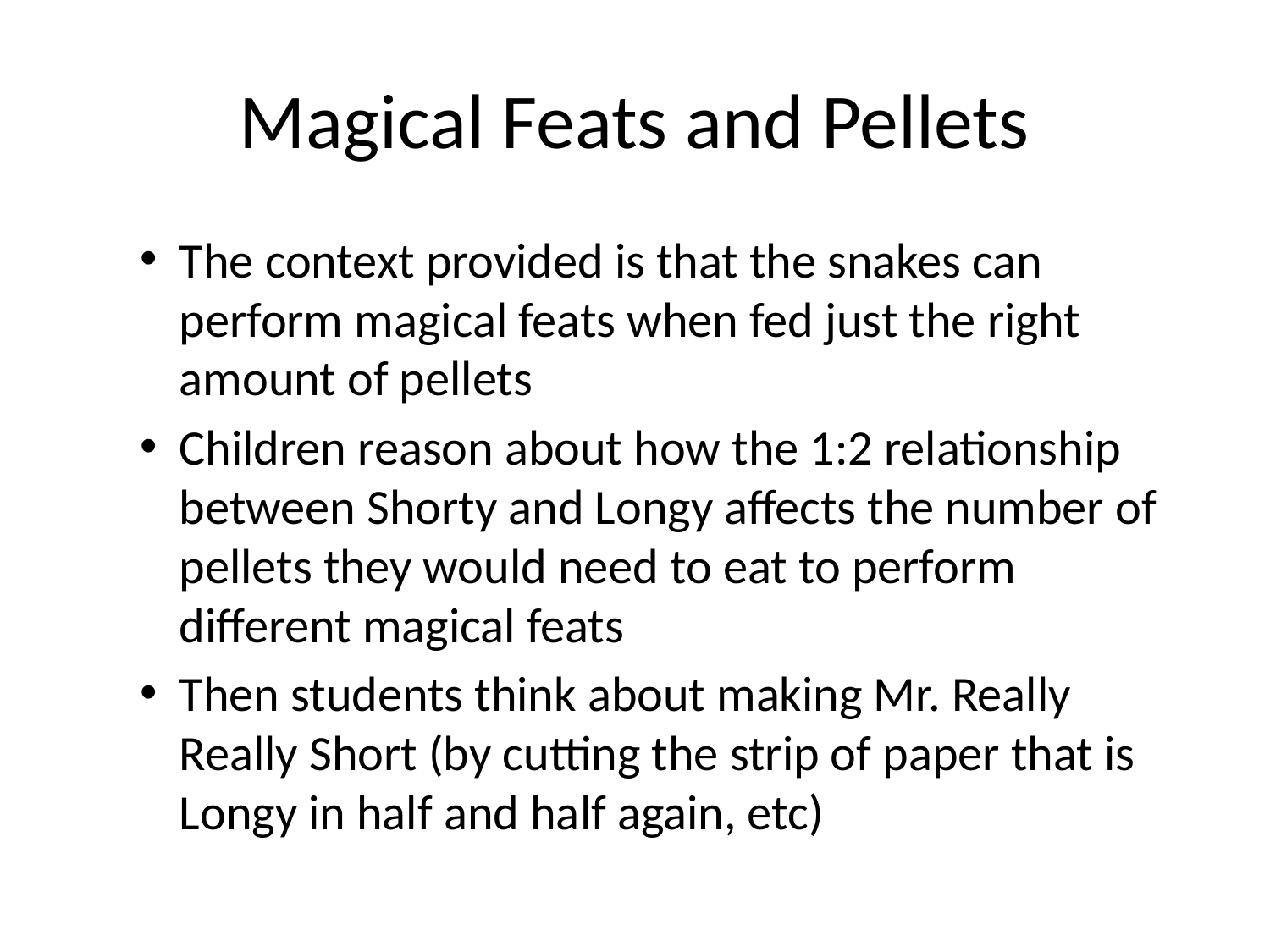

# Magical Feats and Pellets
The context provided is that the snakes can perform magical feats when fed just the right amount of pellets
Children reason about how the 1:2 relationship between Shorty and Longy affects the number of pellets they would need to eat to perform different magical feats
Then students think about making Mr. Really Really Short (by cutting the strip of paper that is Longy in half and half again, etc)